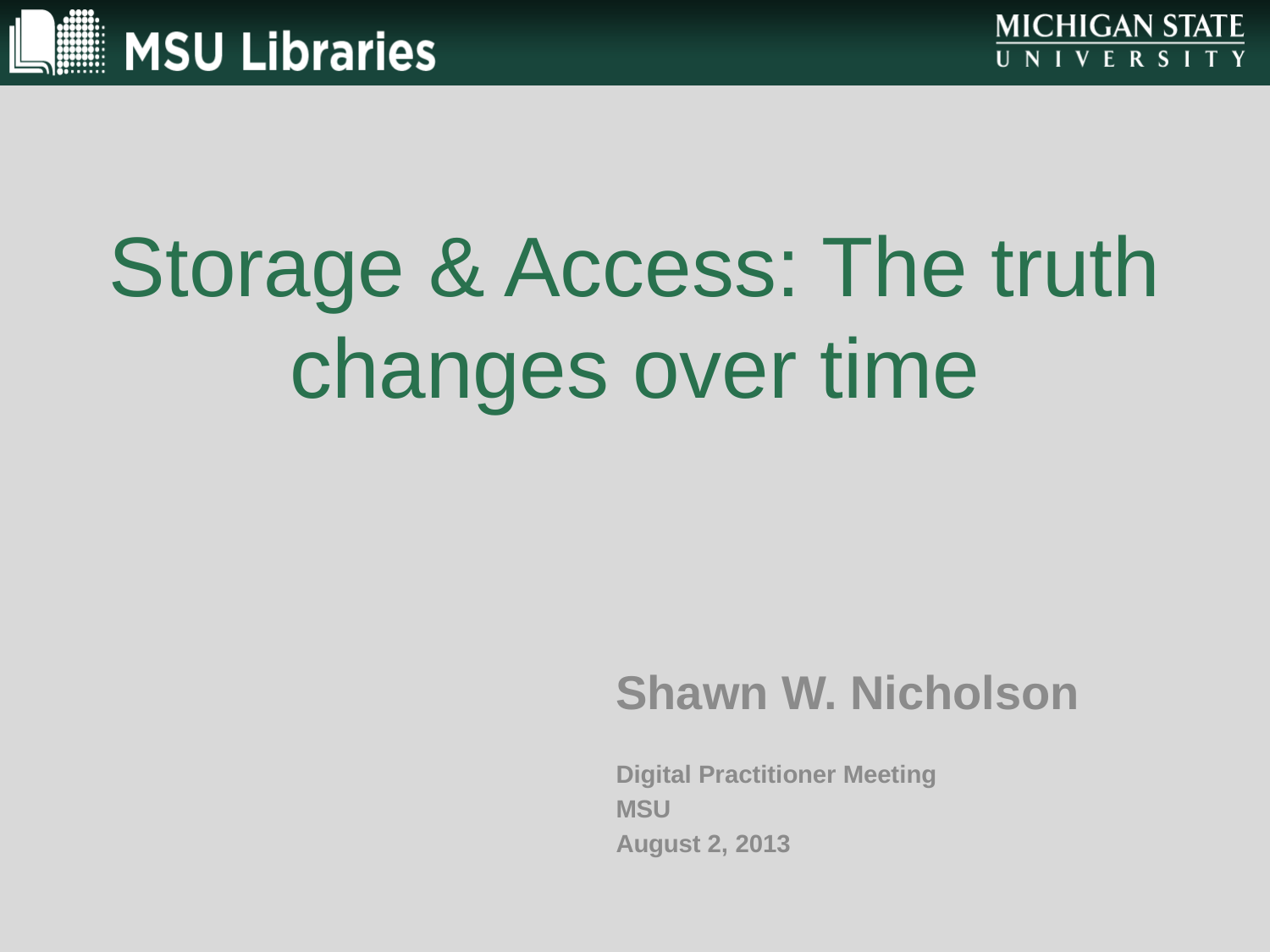

# Storage & Access: The truth changes over time
Shawn W. Nicholson

Digital Practitioner Meeting
MSU
August 2, 2013